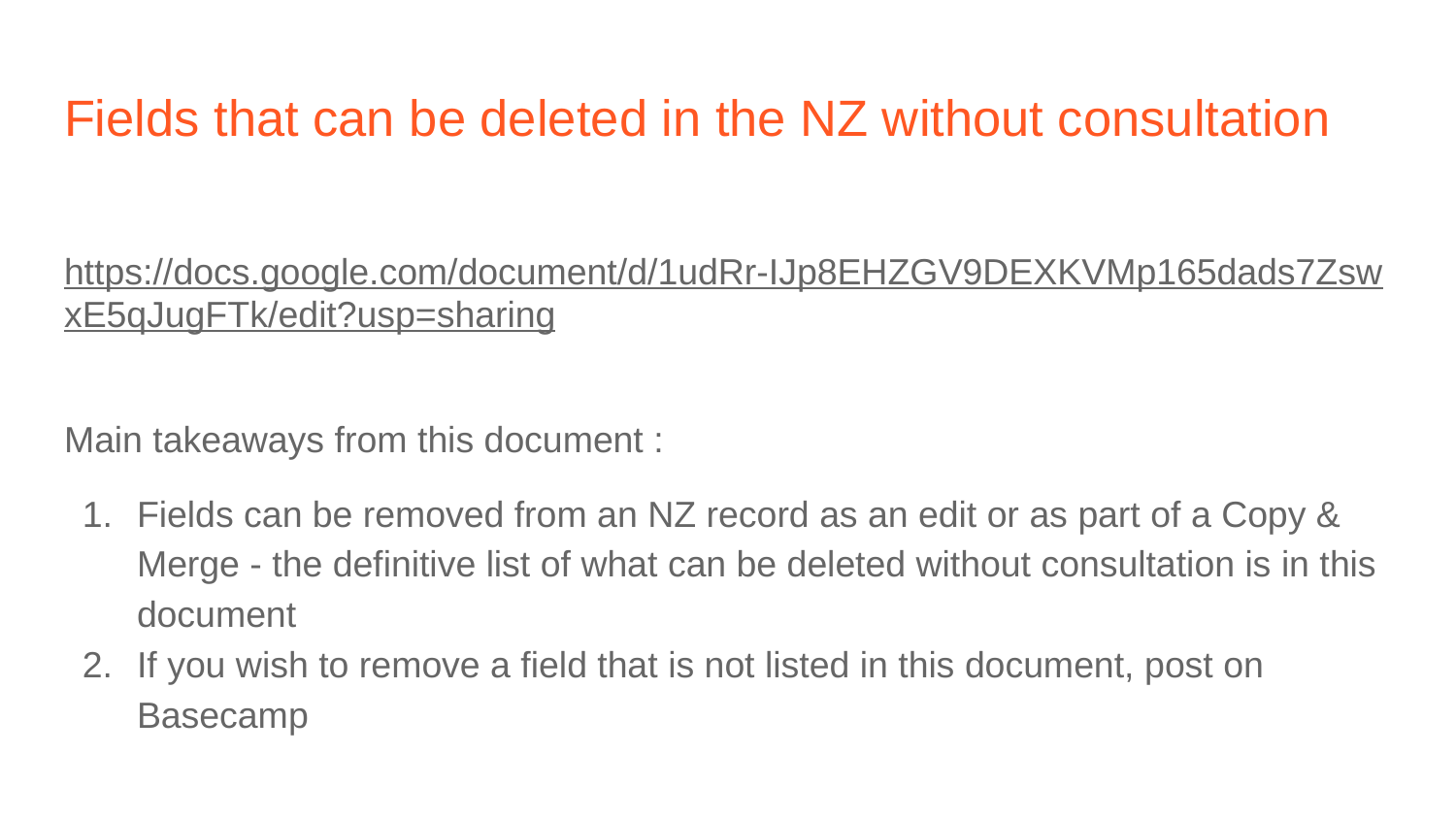

# Fields that can be deleted in the NZ without consultation
https://docs.google.com/document/d/1udRr-IJp8EHZGV9DEXKVMp165dads7ZswxE5qJugFTk/edit?usp=sharing
Main takeaways from this document :
Fields can be removed from an NZ record as an edit or as part of a Copy & Merge - the definitive list of what can be deleted without consultation is in this document
If you wish to remove a field that is not listed in this document, post on Basecamp